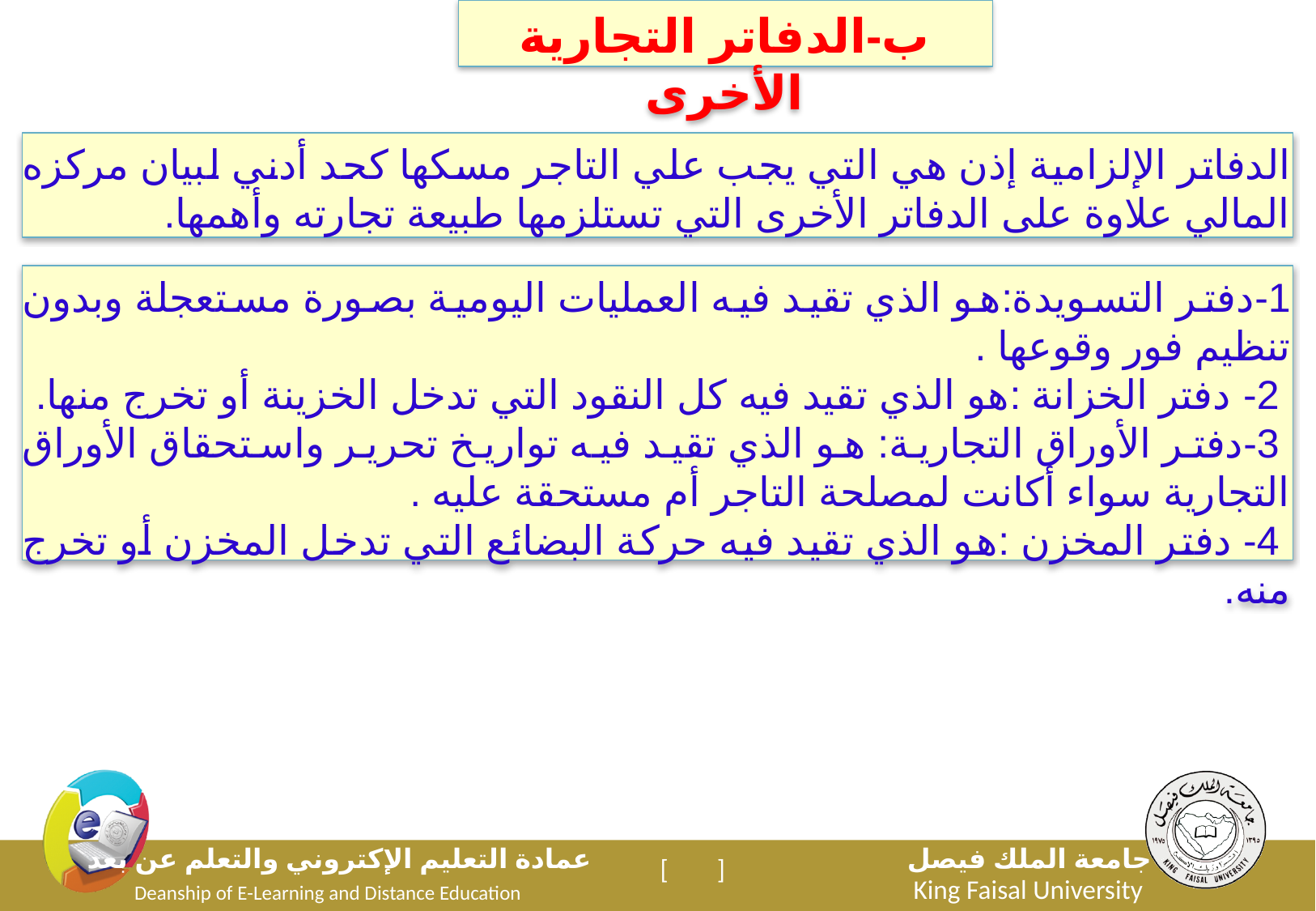

ب-الدفاتر التجارية الأخرى
الدفاتر الإلزامية إذن هي التي يجب علي التاجر مسكها كحد أدني لبيان مركزه المالي علاوة على الدفاتر الأخرى التي تستلزمها طبيعة تجارته وأهمها.
1-دفتر التسويدة:هو الذي تقيد فيه العمليات اليومية بصورة مستعجلة وبدون تنظيم فور وقوعها .
 2- دفتر الخزانة :هو الذي تقيد فيه كل النقود التي تدخل الخزينة أو تخرج منها.
 3-دفتر الأوراق التجارية: هو الذي تقيد فيه تواريخ تحرير واستحقاق الأوراق التجارية سواء أكانت لمصلحة التاجر أم مستحقة عليه .
 4- دفتر المخزن :هو الذي تقيد فيه حركة البضائع التي تدخل المخزن أو تخرج منه.